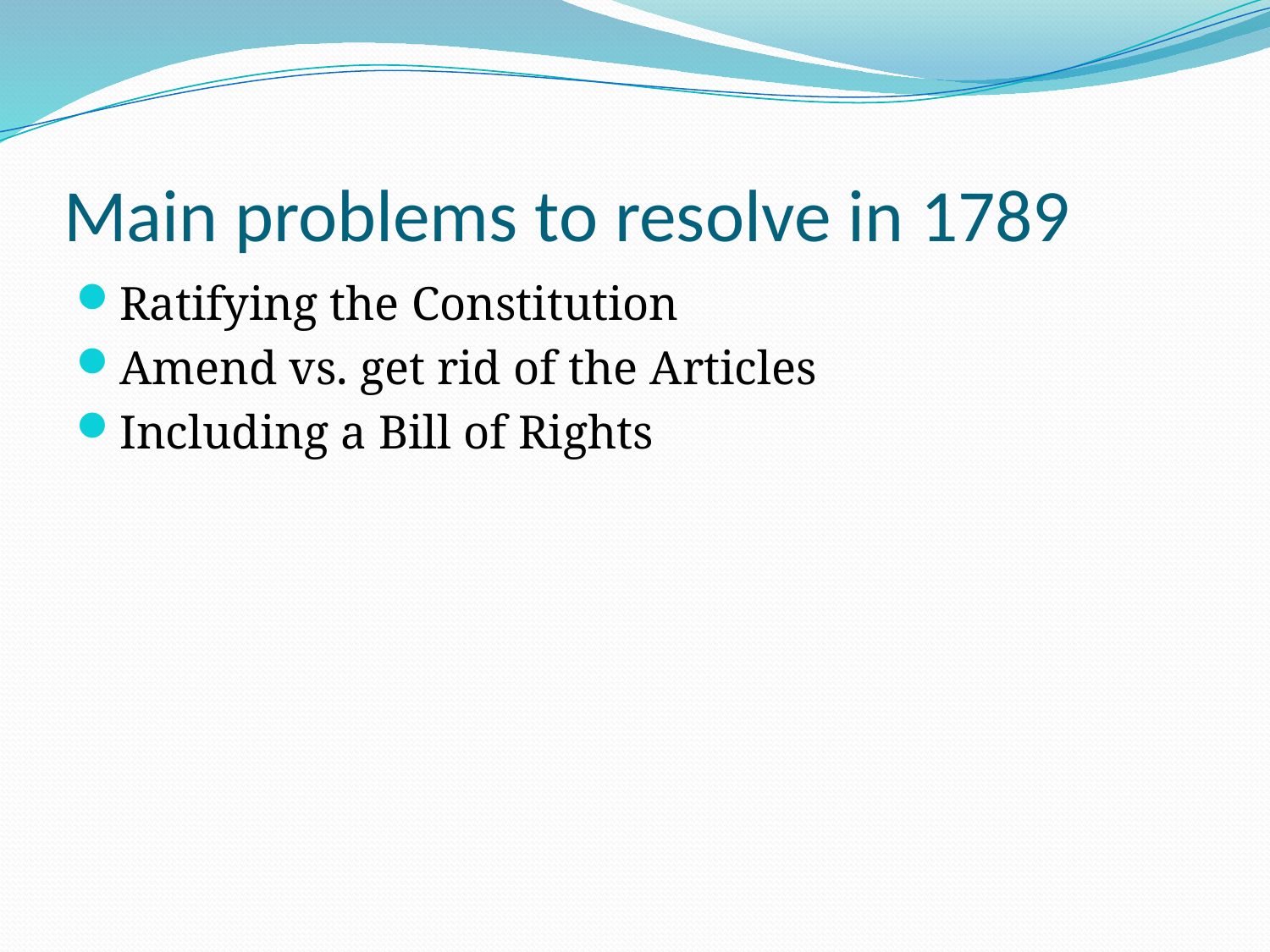

# Main problems to resolve in 1789
Ratifying the Constitution
Amend vs. get rid of the Articles
Including a Bill of Rights